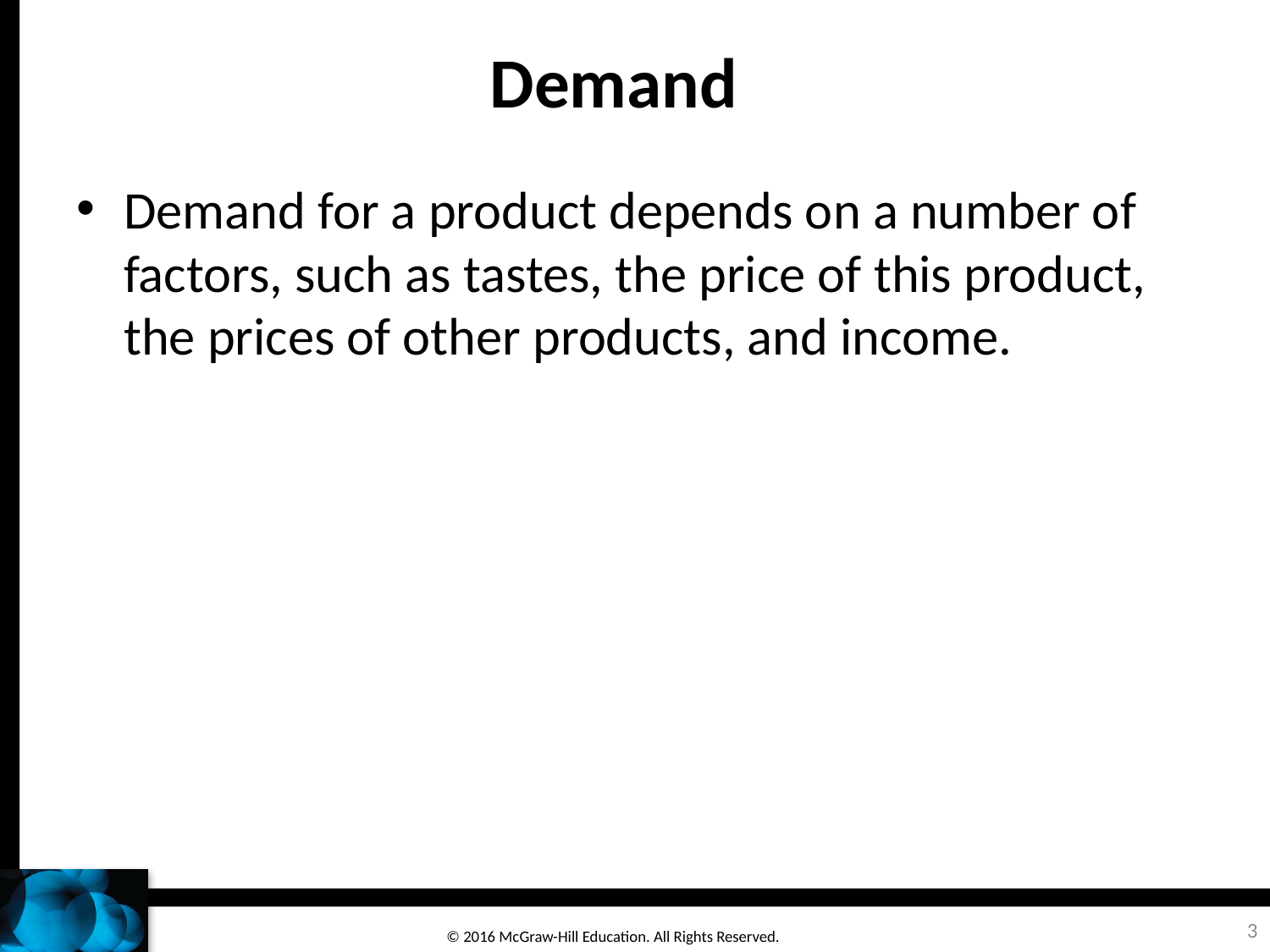

# Demand
Demand for a product depends on a number of factors, such as tastes, the price of this product, the prices of other products, and income.
3
© 2016 McGraw-Hill Education. All Rights Reserved.